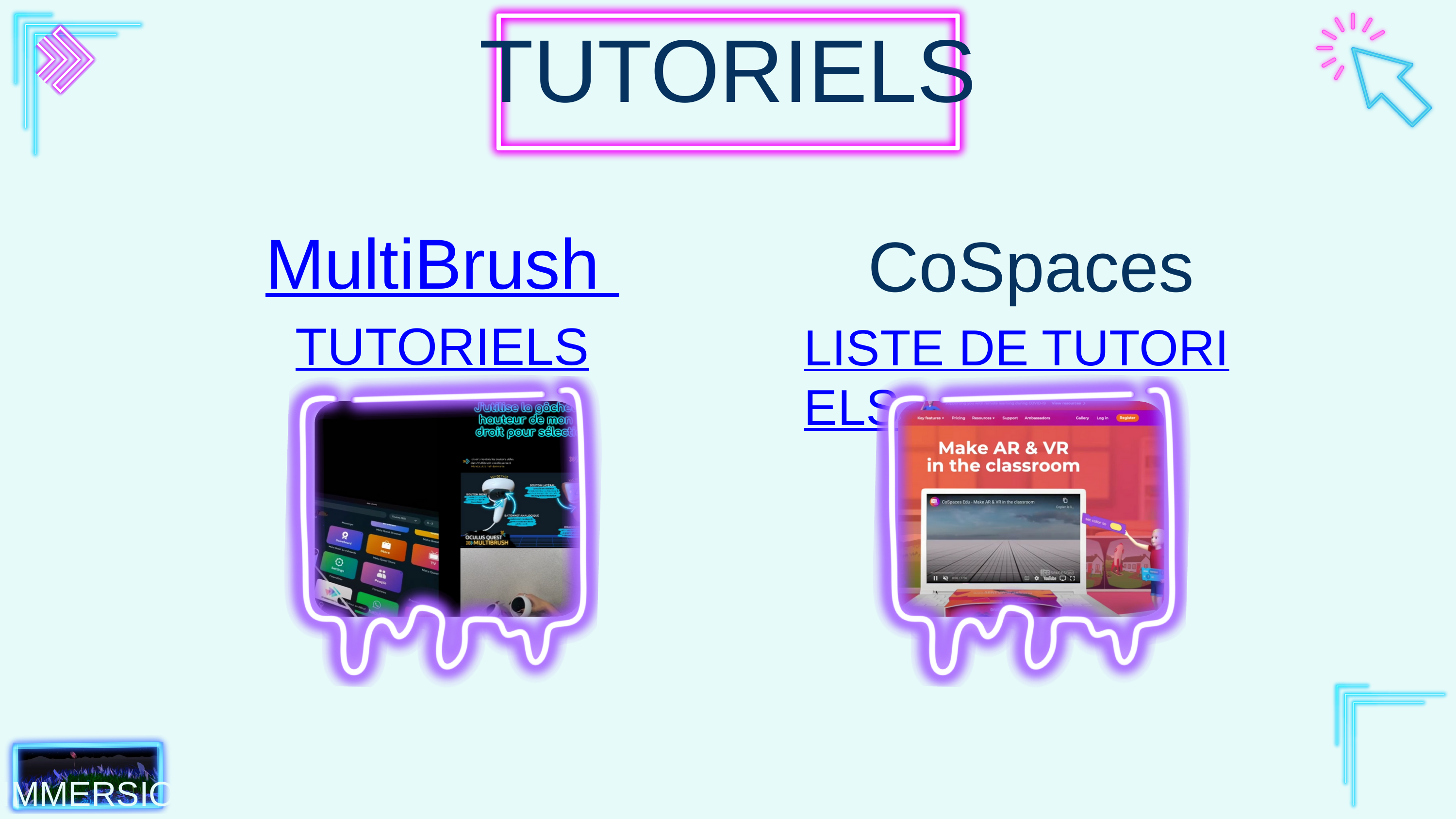

TUTORIELS

MultiBrush
TUTORIELS
CoSpaces
LISTE DE TUTORIELS

IMMERSION